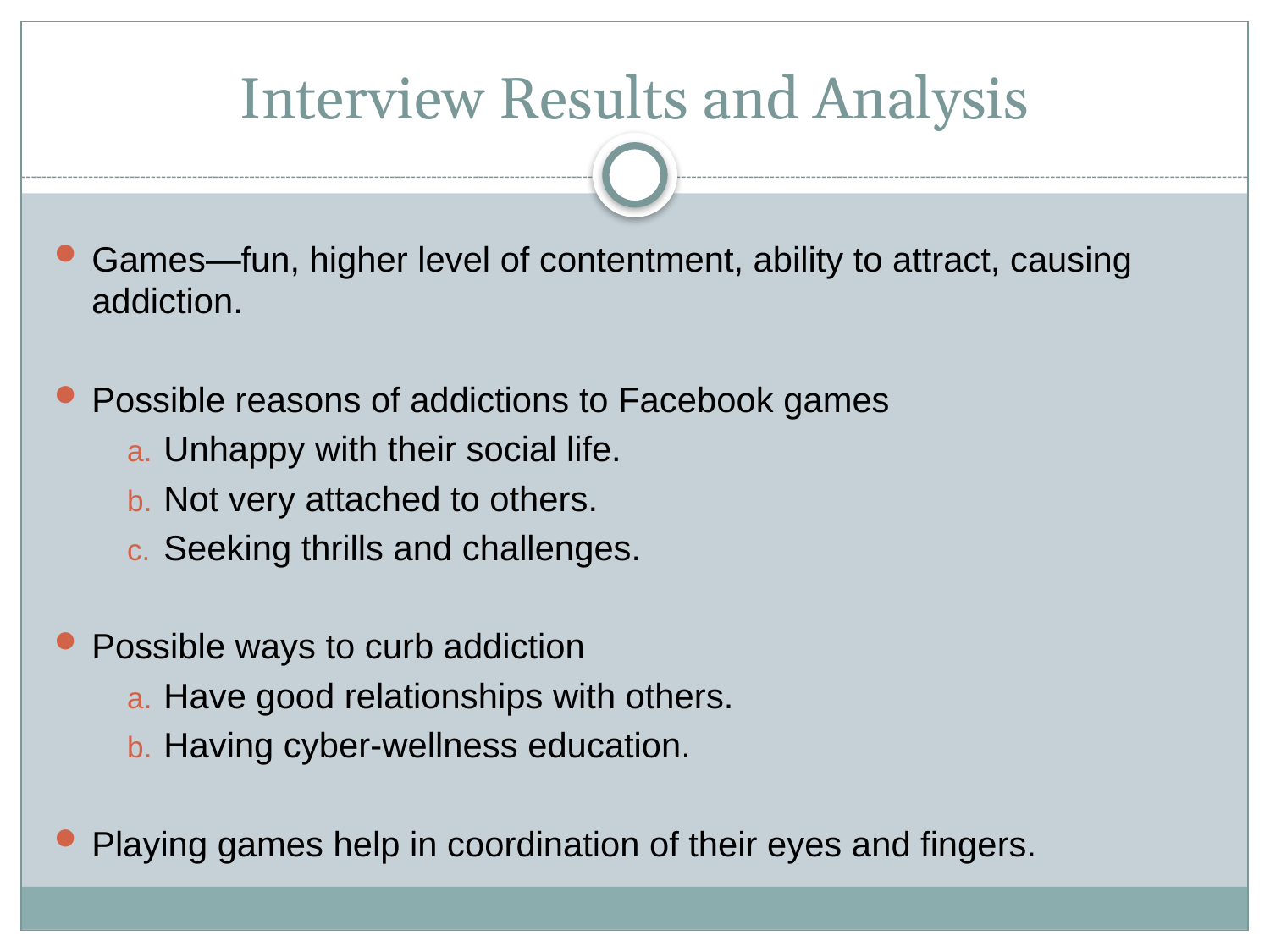

# Interview Results and Analysis

Games—fun, higher level of contentment, ability to attract, causing addiction.

Possible reasons of addictions to Facebook games
Unhappy with their social life.
Not very attached to others.
Seeking thrills and challenges.

Possible ways to curb addiction
Have good relationships with others.
Having cyber-wellness education.

Playing games help in coordination of their eyes and fingers.